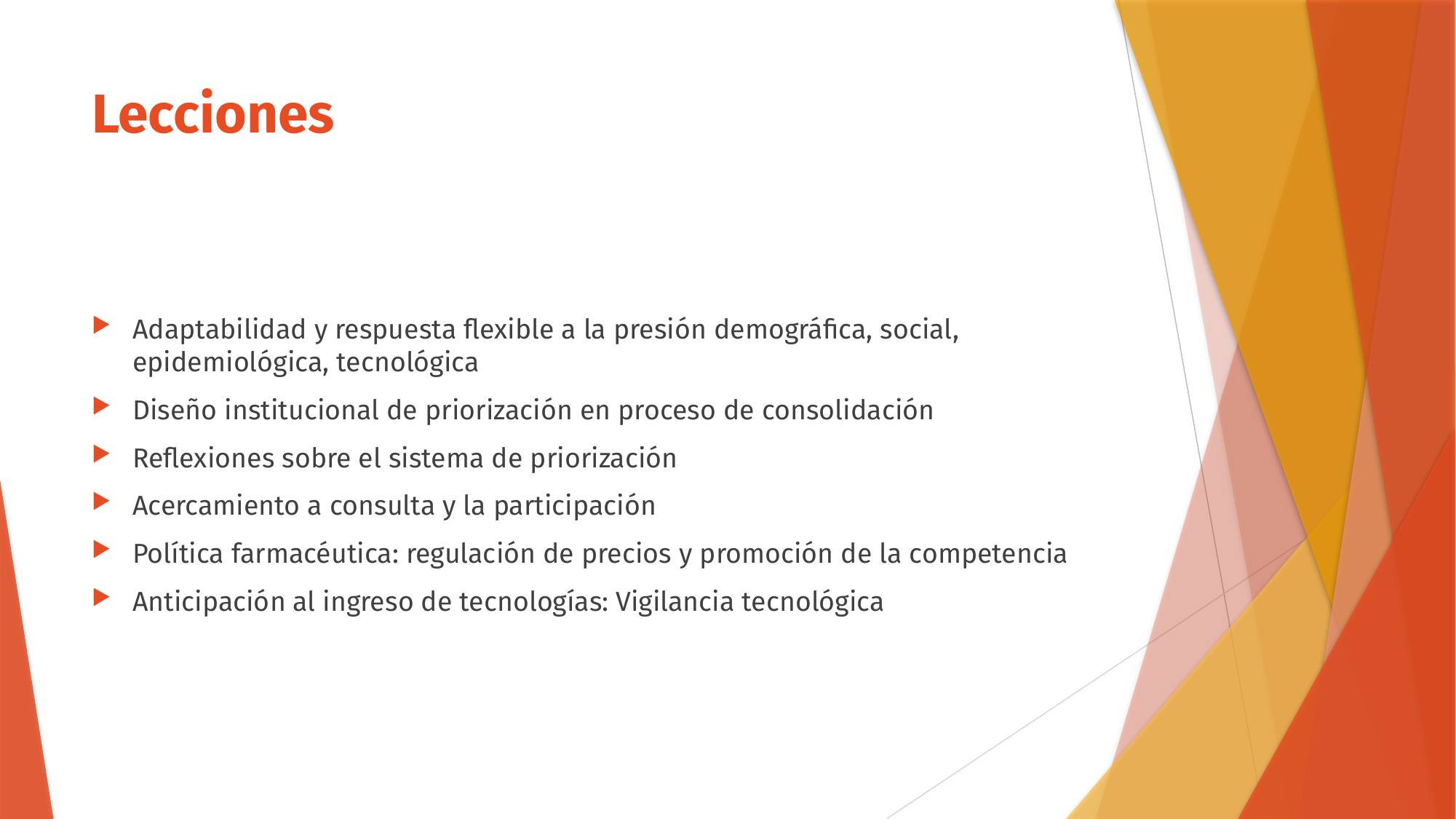

# Lecciones

Adaptabilidad y respuesta flexible a la presión demográfica, social, epidemiológica, tecnológica
Diseño institucional de priorización en proceso de consolidación
Reflexiones sobre el sistema de priorización
Acercamiento a consulta y la participación
Política farmacéutica: regulación de precios y promoción de la competencia
Anticipación al ingreso de tecnologías: Vigilancia tecnológica